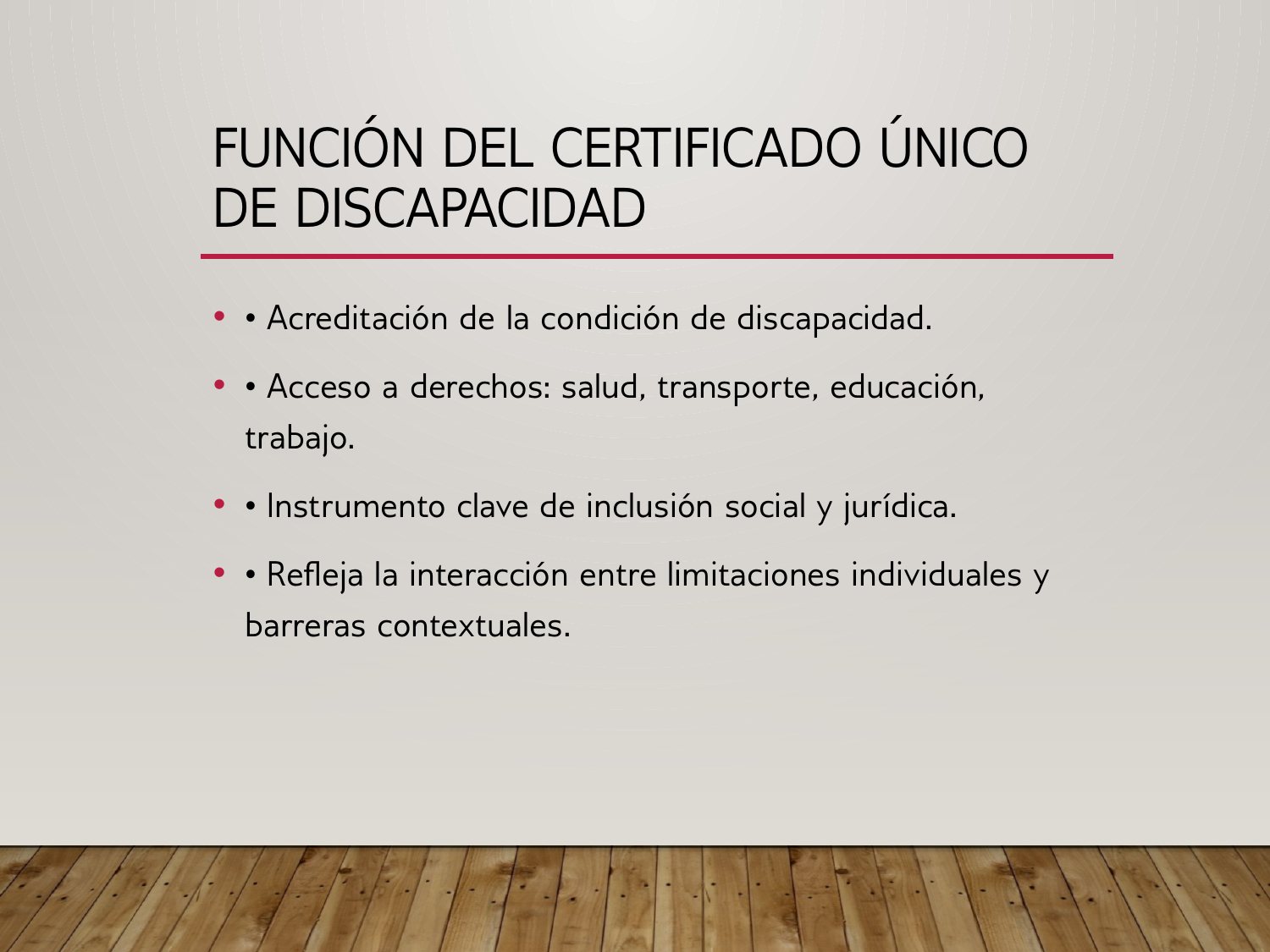

# Función del Certificado Único de Discapacidad
• Acreditación de la condición de discapacidad.
• Acceso a derechos: salud, transporte, educación, trabajo.
• Instrumento clave de inclusión social y jurídica.
• Refleja la interacción entre limitaciones individuales y barreras contextuales.